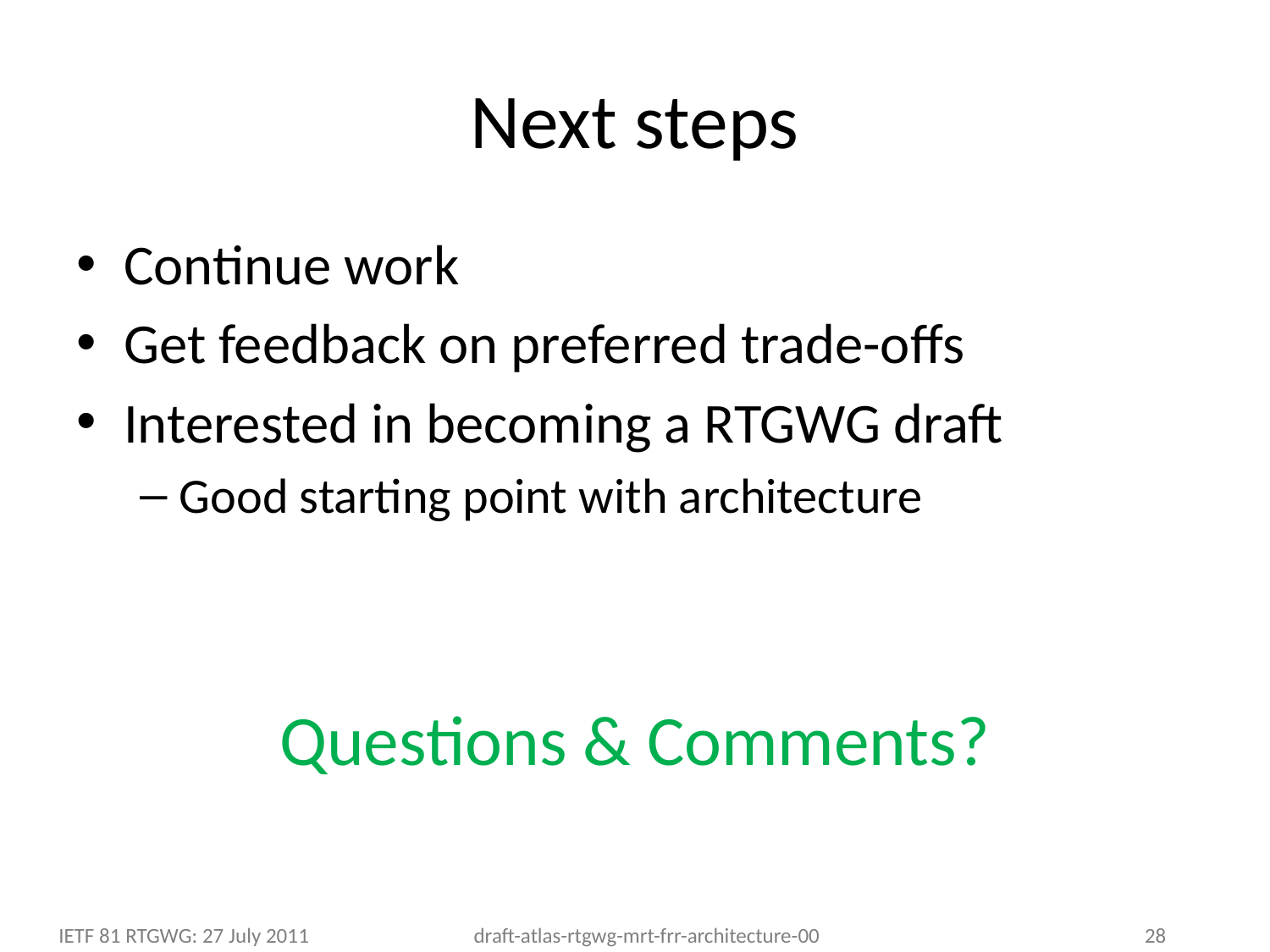

# Next steps
Continue work
Get feedback on preferred trade-offs
Interested in becoming a RTGWG draft
Good starting point with architecture

Questions & Comments?